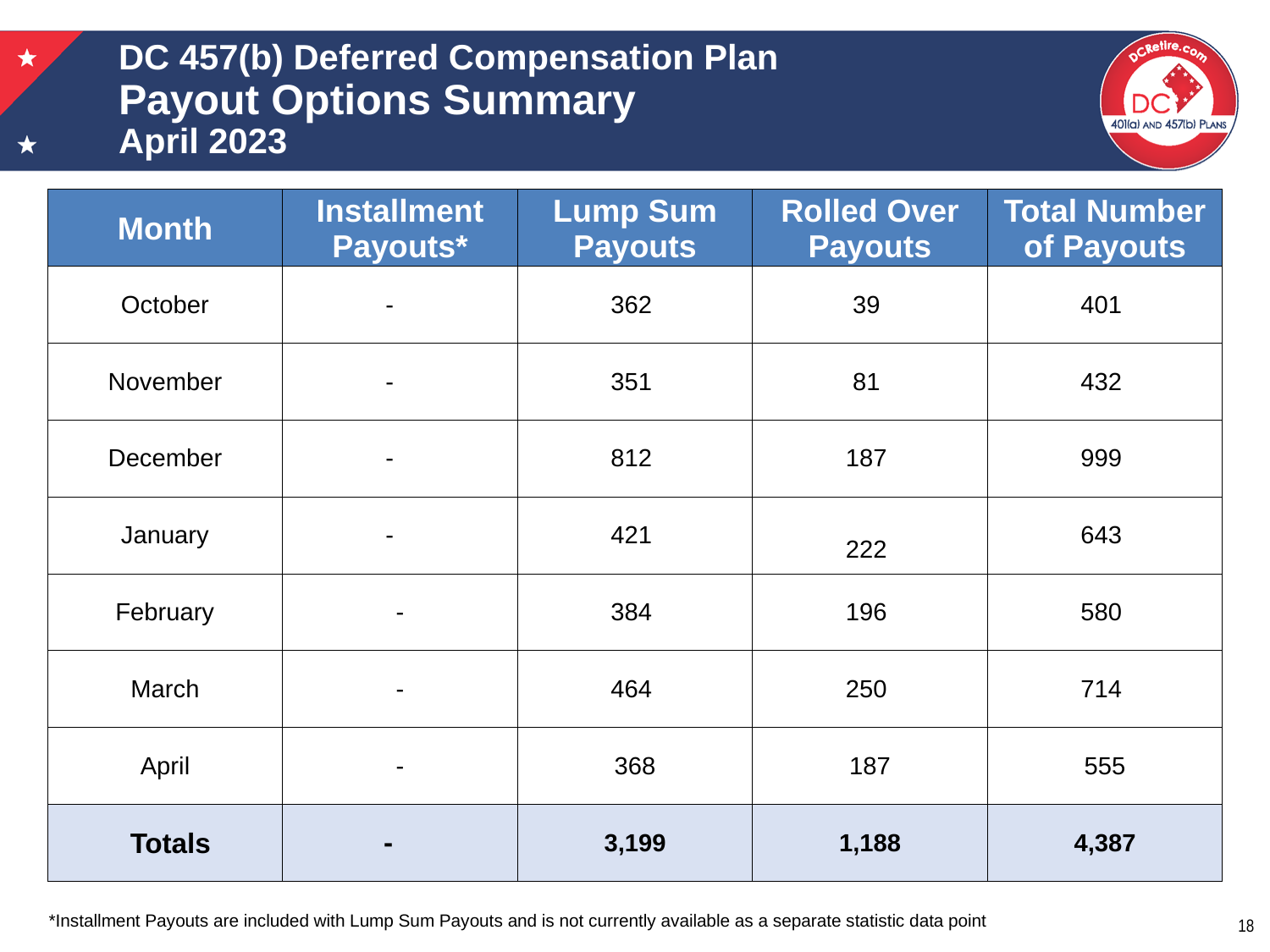

# DC 457(b) Deferred Compensation Plan Payout Options Summary April 2023
| Month | Installment Payouts\* | Lump Sum Payouts | Rolled Over Payouts | Total Number of Payouts |
| --- | --- | --- | --- | --- |
| October | - | 362 | 39 | 401 |
| November | - | 351 | 81 | 432 |
| December | - | 812 | 187 | 999 |
| January | - | 421 | 222 | 643 |
| February | - | 384 | 196 | 580 |
| March | - | 464 | 250 | 714 |
| April | - | 368 | 187 | 555 |
| Totals | - | 3,199 | 1,188 | 4,387 |
*Installment Payouts are included with Lump Sum Payouts and is not currently available as a separate statistic data point